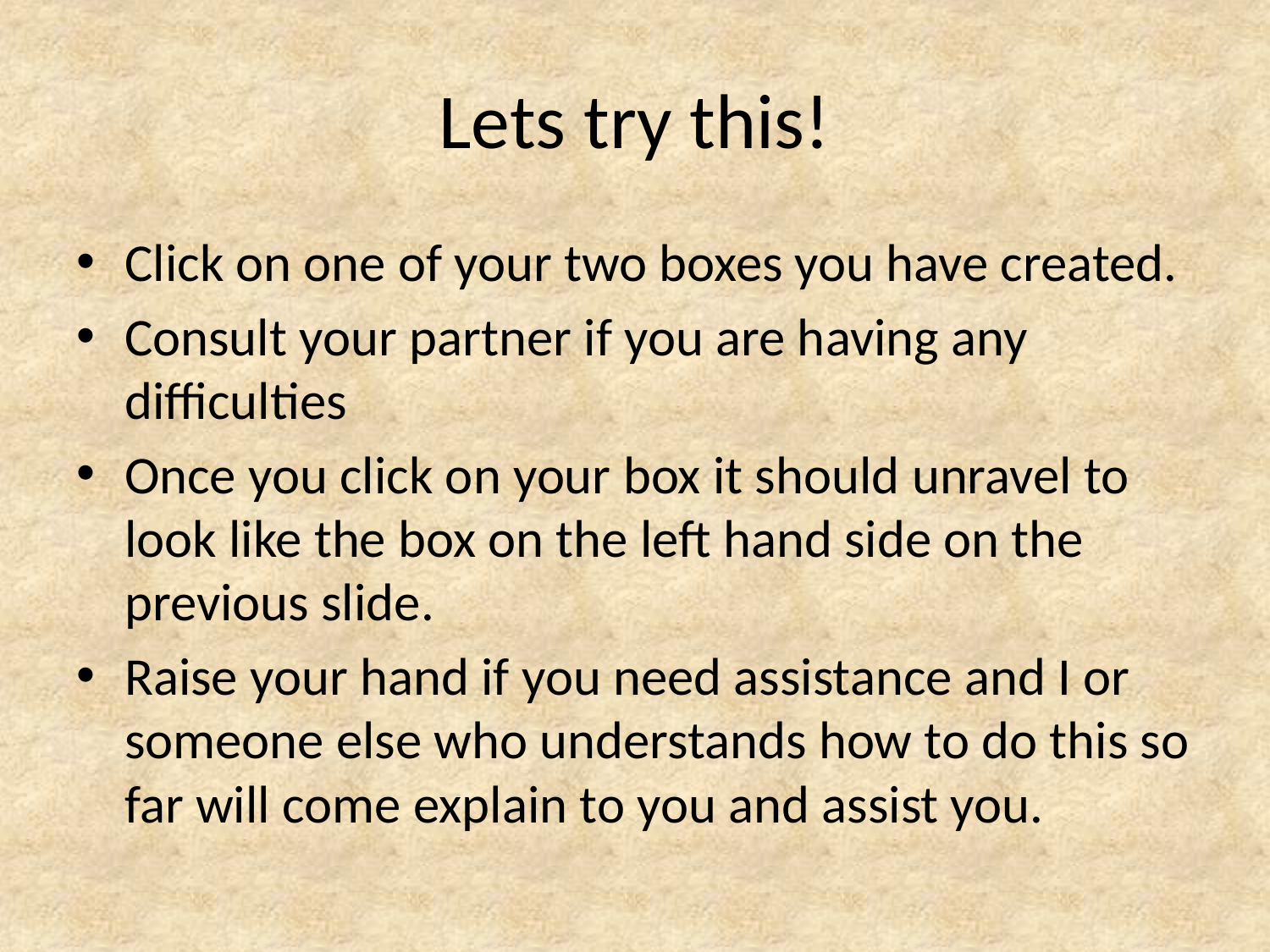

# Lets try this!
Click on one of your two boxes you have created.
Consult your partner if you are having any difficulties
Once you click on your box it should unravel to look like the box on the left hand side on the previous slide.
Raise your hand if you need assistance and I or someone else who understands how to do this so far will come explain to you and assist you.